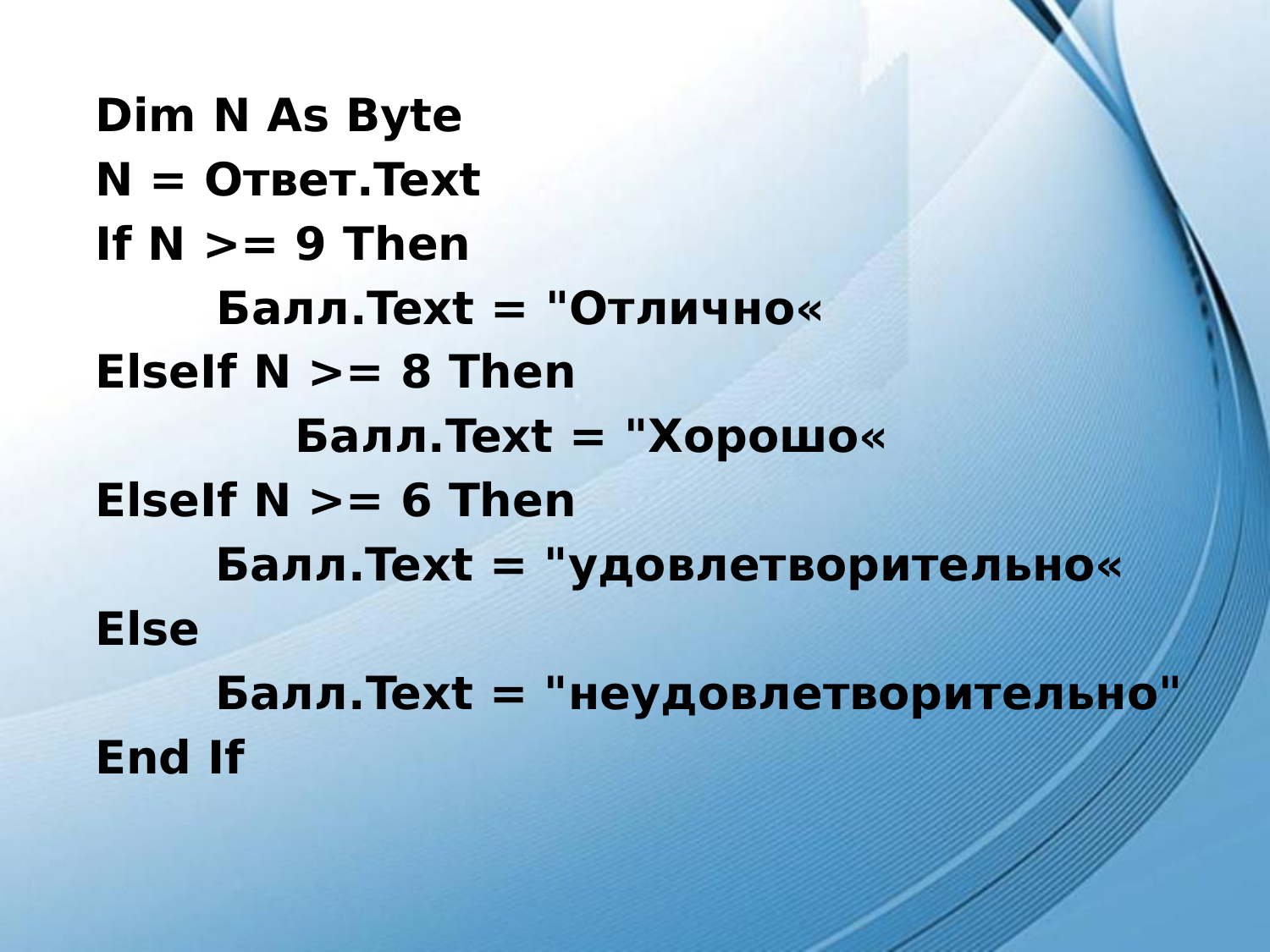

Dim N As Byte
N = Ответ.Text
If N >= 9 Then
   	    Балл.Text = "Отлично«
ElseIf N >= 8 Then
 	 Балл.Text = "Хорошо«
ElseIf N >= 6 Then
 Балл.Text = "удовлетворительно«
Else
    Балл.Text = "неудовлетворительно"
End If